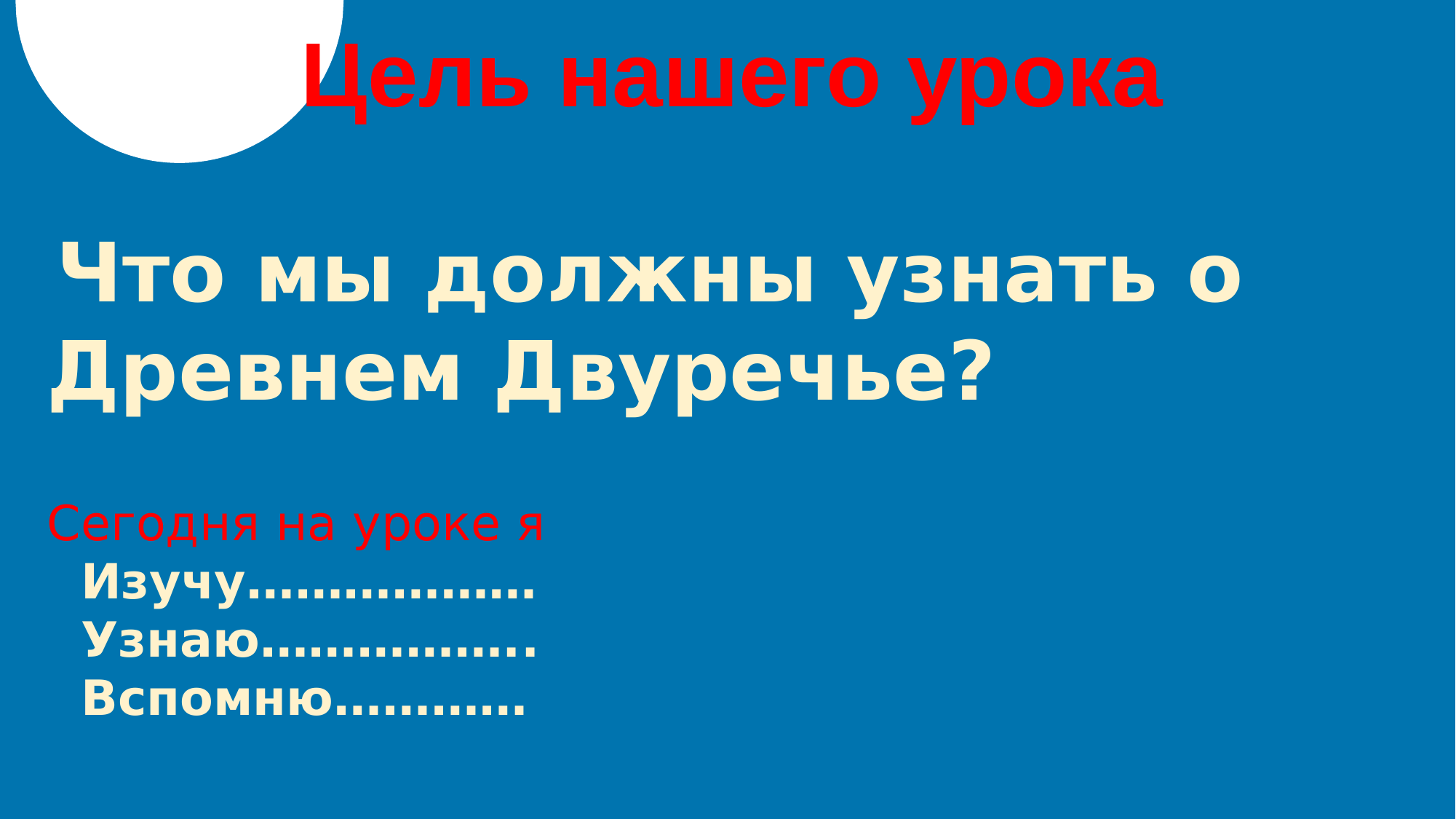

Цель нашего урока
 Что мы должны узнать о Древнем Двуречье?
Сегодня на уроке я
  Изучу………………
  Узнаю……………..
  Вспомню…………